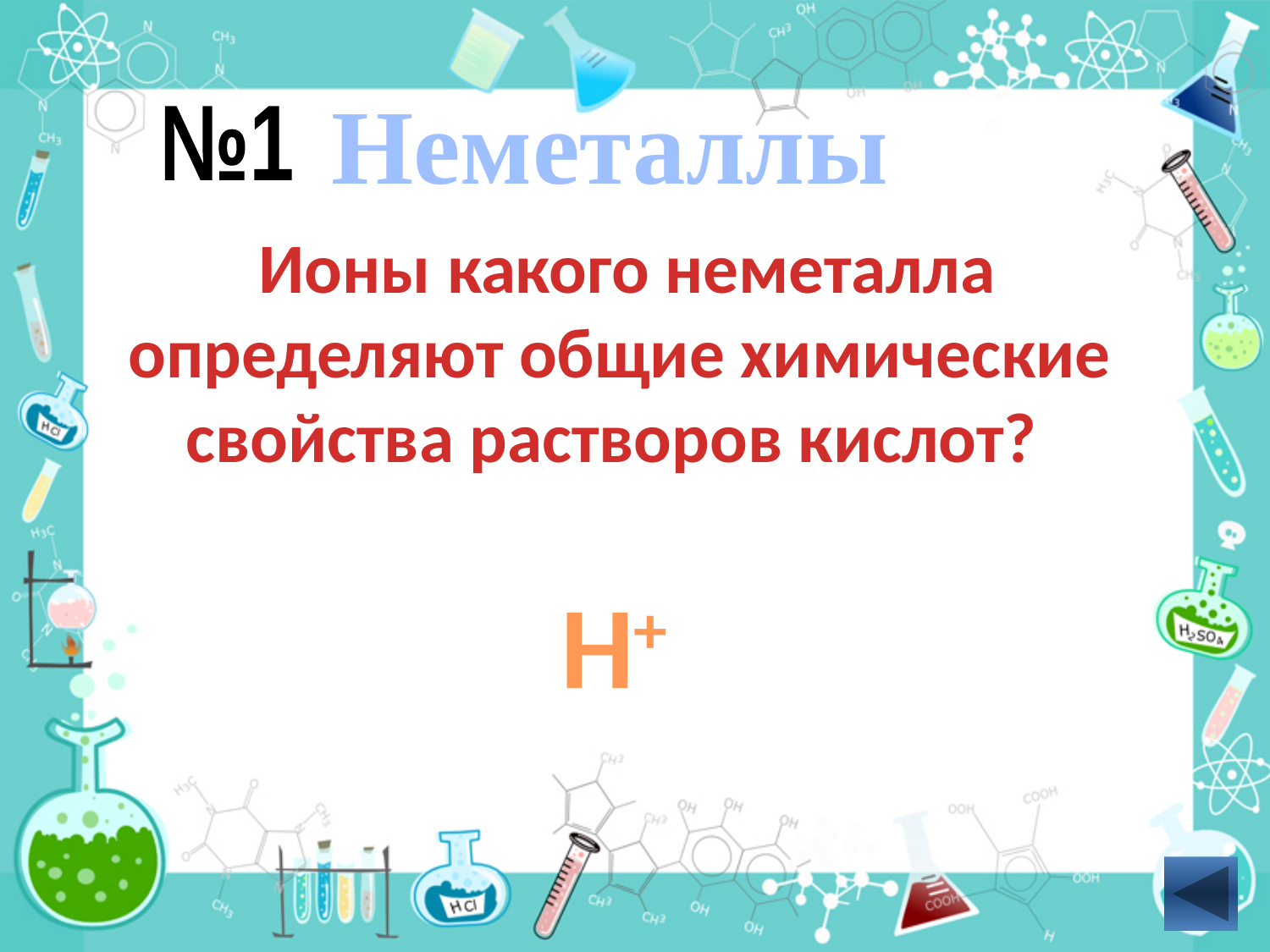

Неметаллы
№1
 Ионы какого неметалла определяют общие химические свойства растворов кислот?
Н+